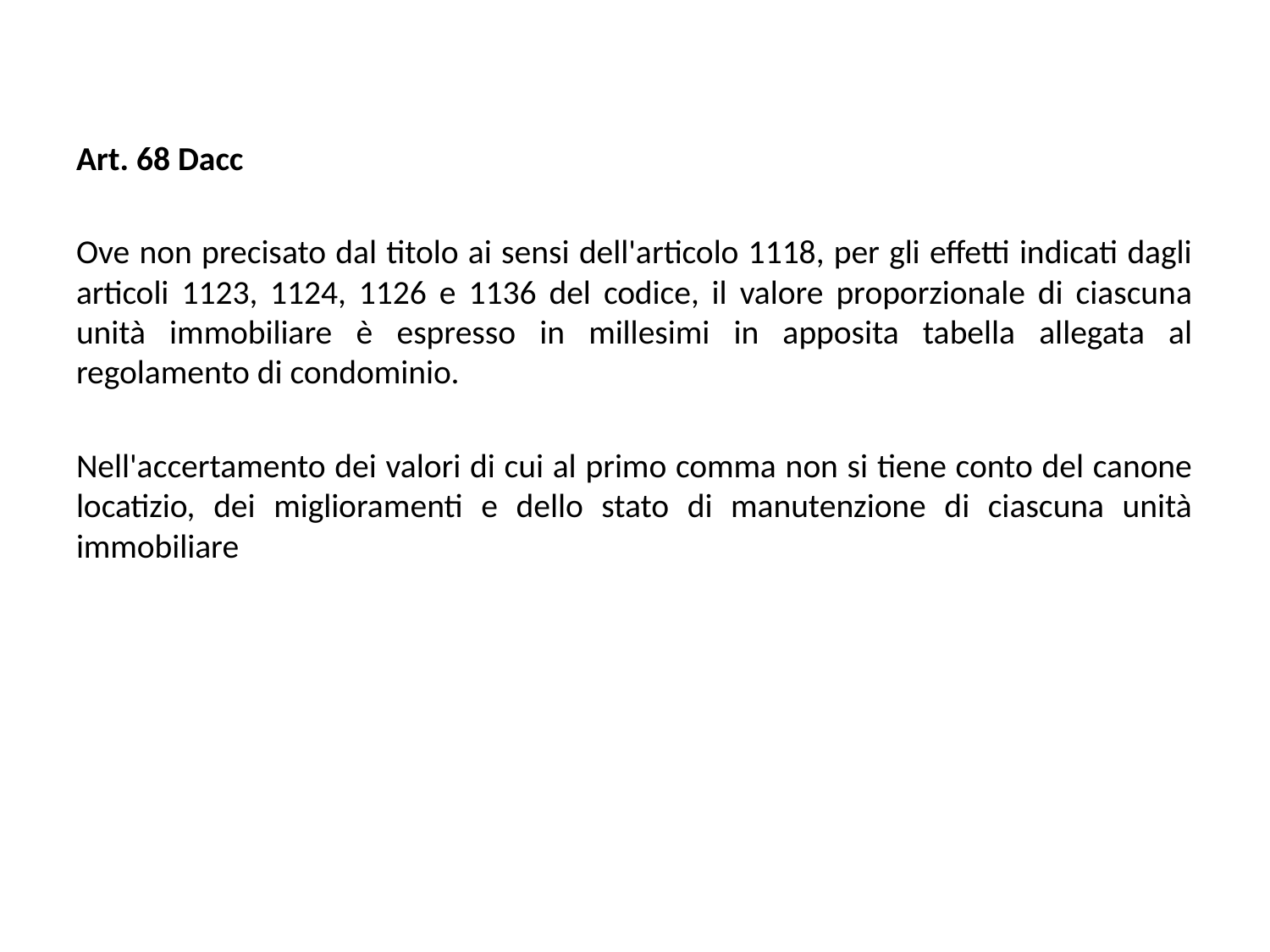

Art. 68 Dacc

Ove non precisato dal titolo ai sensi dell'articolo 1118, per gli effetti indicati dagli articoli 1123, 1124, 1126 e 1136 del codice, il valore proporzionale di ciascuna unità immobiliare è espresso in millesimi in apposita tabella allegata al regolamento di condominio.

Nell'accertamento dei valori di cui al primo comma non si tiene conto del canone locatizio, dei miglioramenti e dello stato di manutenzione di ciascuna unità immobiliare